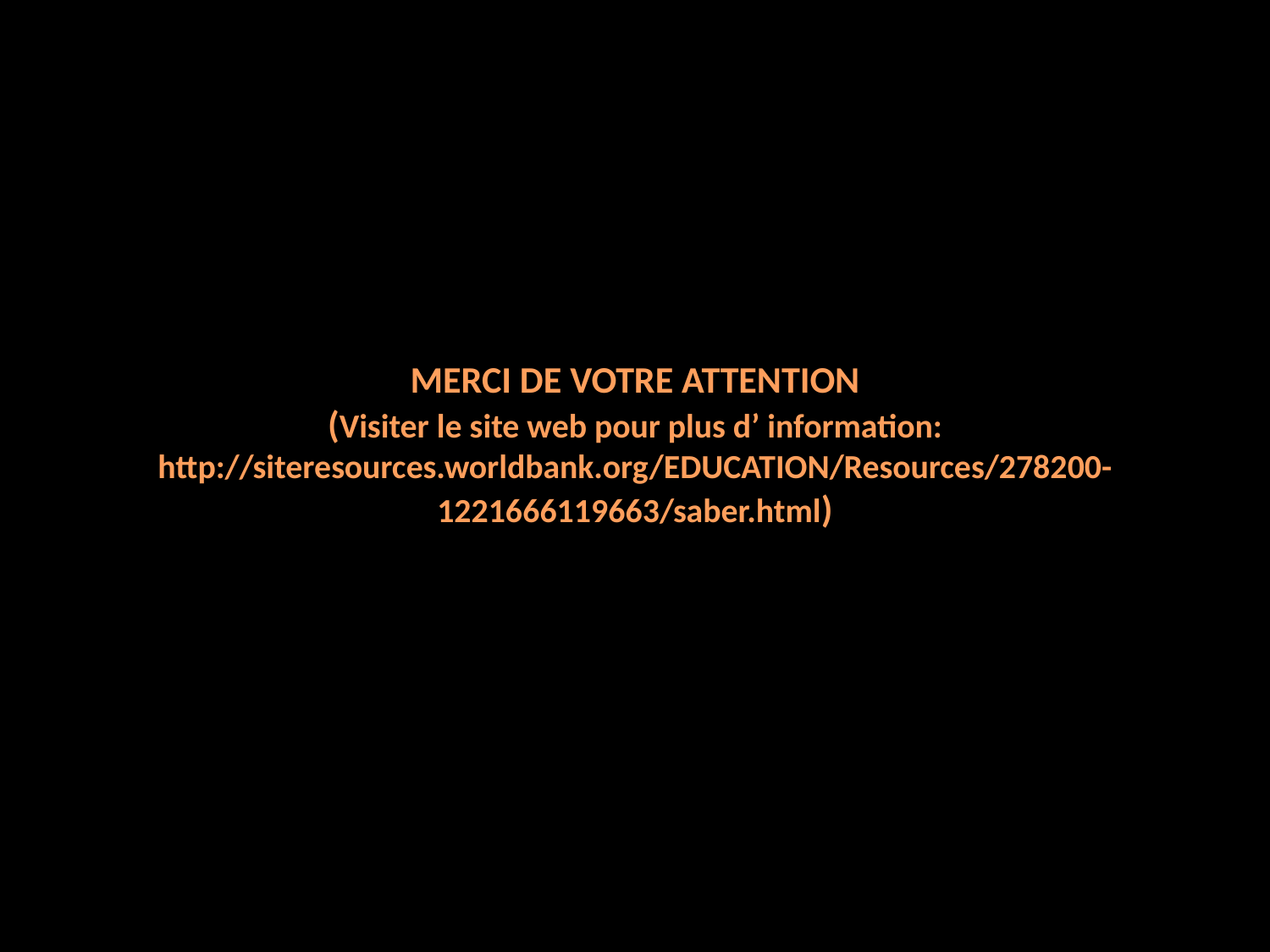

# MERCI DE VOTRE ATTENTION (Visiter le site web pour plus d’ information: http://siteresources.worldbank.org/EDUCATION/Resources/278200-1221666119663/saber.html)